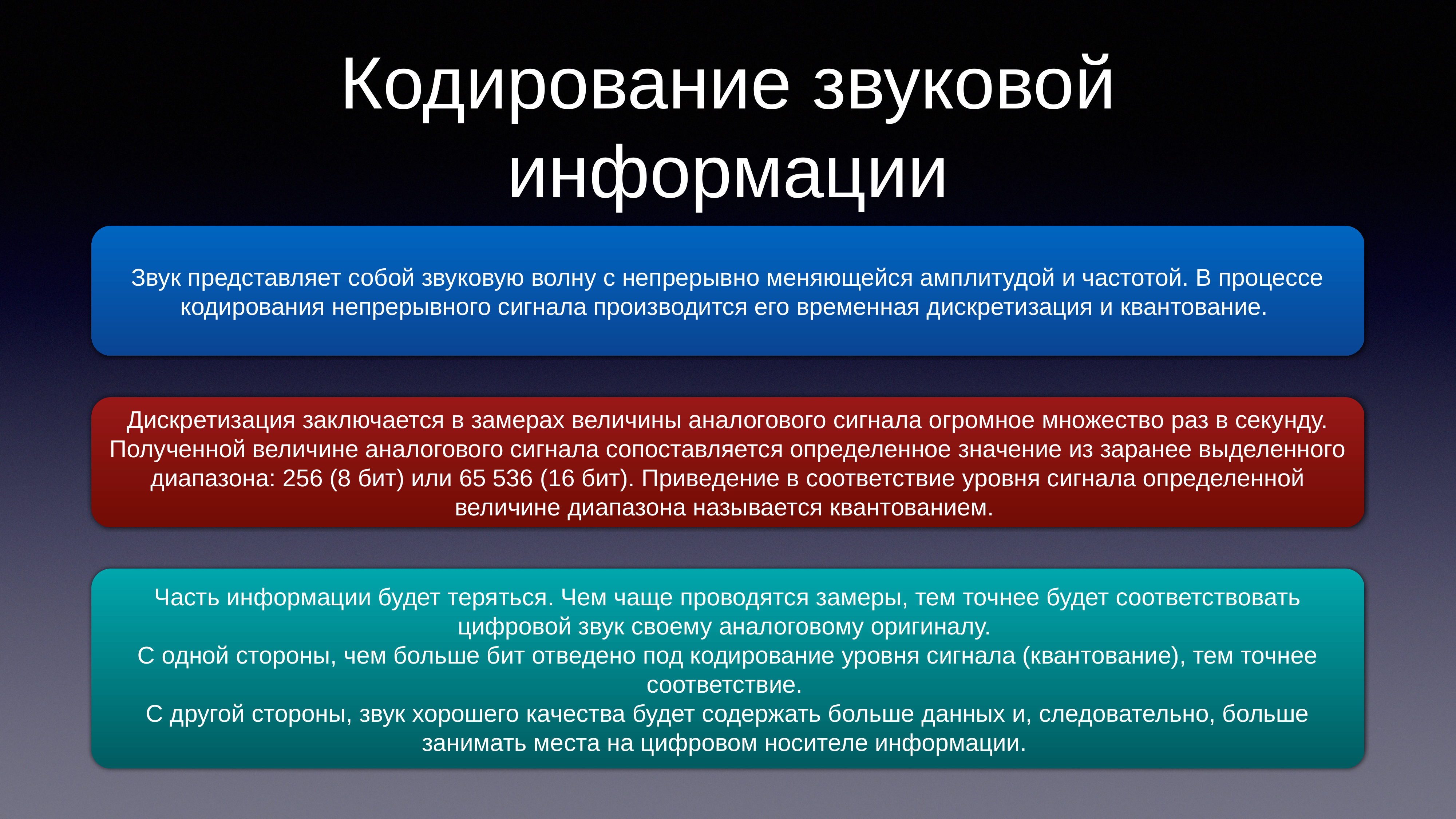

# Кодирование звуковой информации
Звук представляет собой звуковую волну с непрерывно меняющейся амплитудой и частотой. В процессе кодирования непрерывного сигнала производится его временная дискретизация и квантование.
Дискретизация заключается в замерах величины аналогового сигнала огромное множество раз в секунду. Полученной величине аналогового сигнала сопоставляется определенное значение из заранее выделенного диапазона: 256 (8 бит) или 65 536 (16 бит). Приведение в соответствие уровня сигнала определенной величине диапазона называется квантованием.
Часть информации будет теряться. Чем чаще проводятся замеры, тем точнее будет соответствовать цифровой звук своему аналоговому оригиналу.
С одной стороны, чем больше бит отведено под кодирование уровня сигнала (квантование), тем точнее соответствие.
С другой стороны, звук хорошего качества будет содержать больше данных и, следовательно, больше занимать места на цифровом носителе информации.